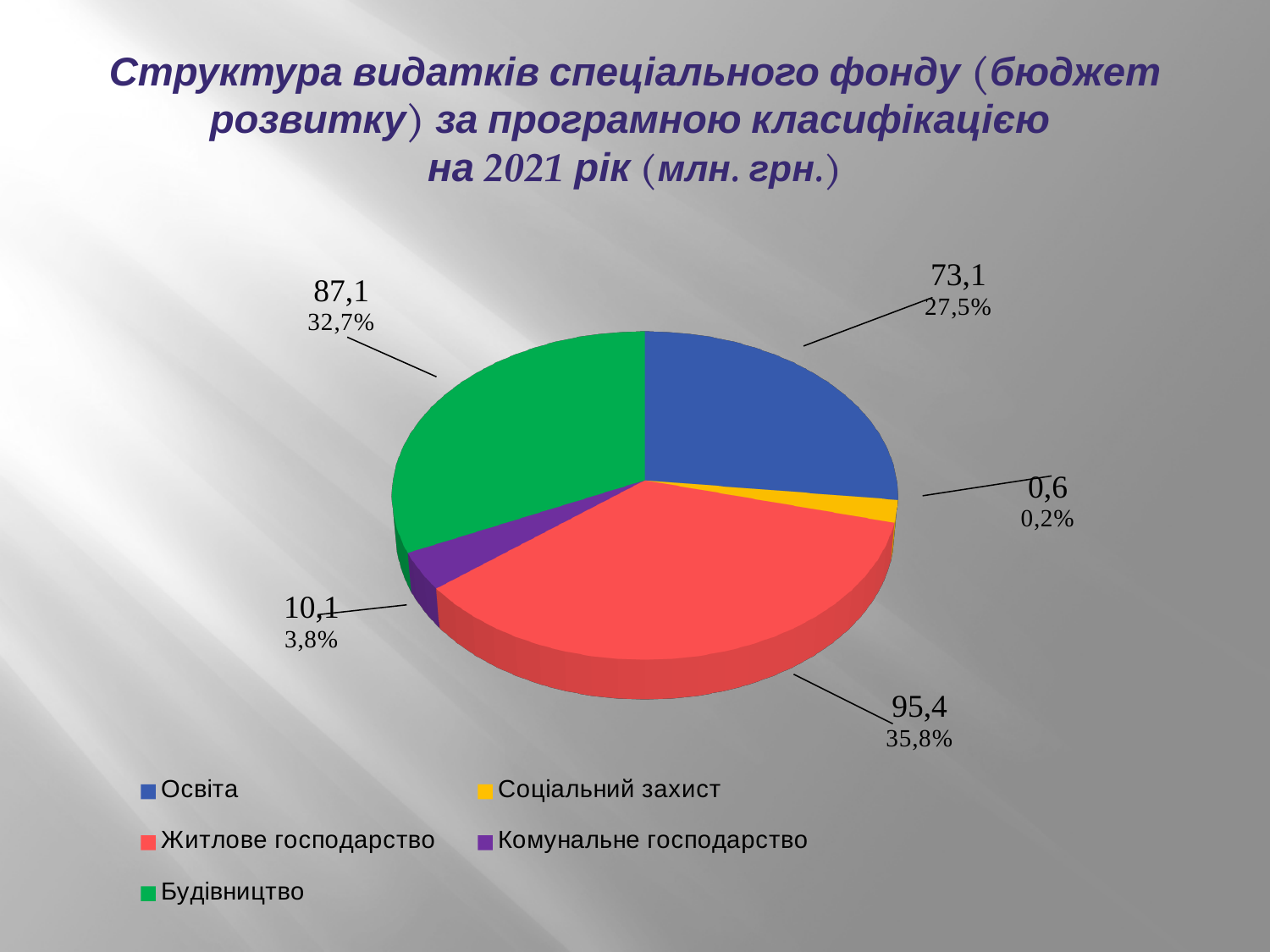

# Структура видатків спеціального фонду (бюджет розвитку) за програмною класифікацією на 2021 рік (млн. грн.)

[unsupported chart]